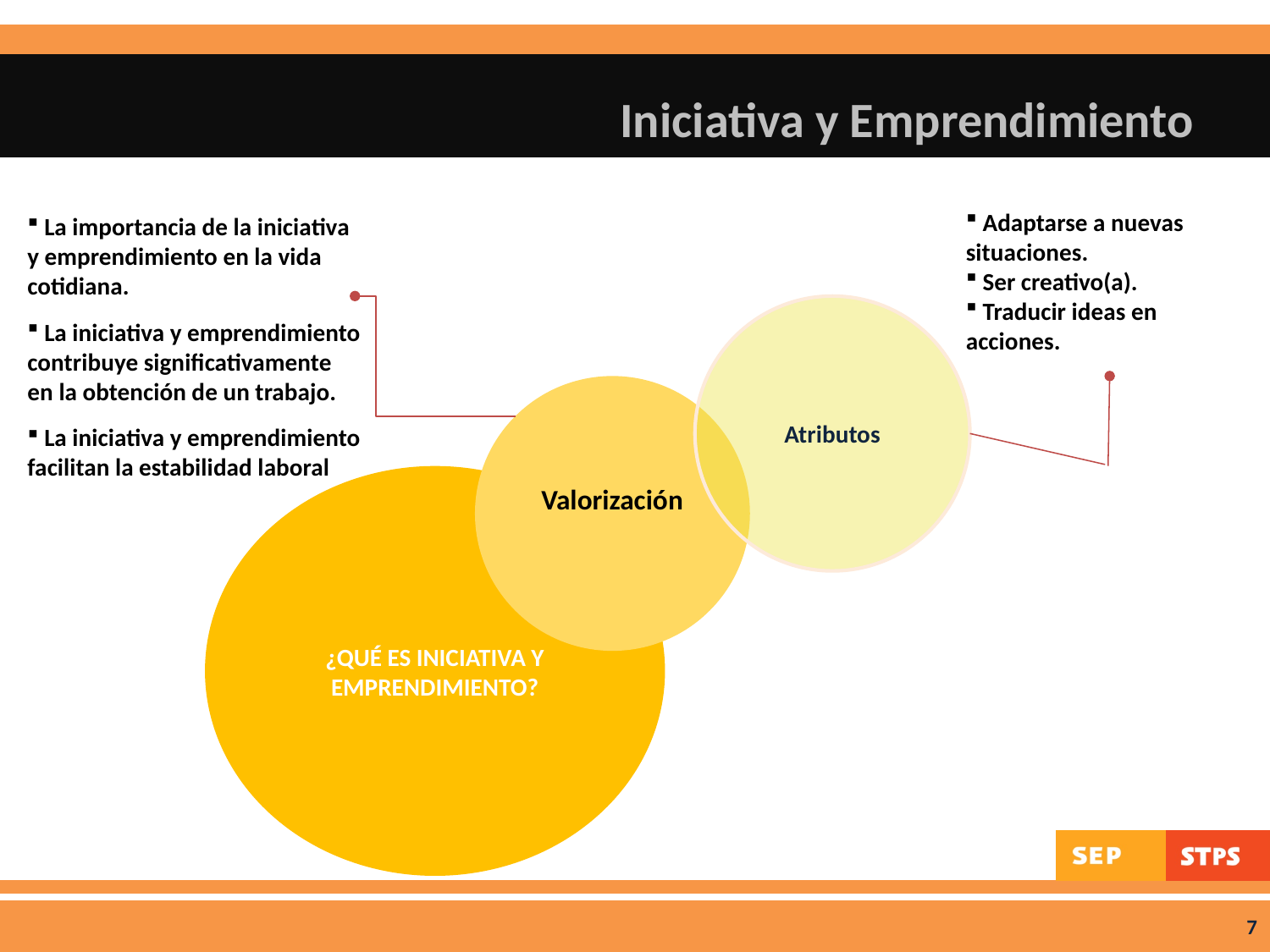

# Iniciativa y Emprendimiento
 La importancia de la iniciativa y emprendimiento en la vida cotidiana.

 La iniciativa y emprendimiento contribuye significativamente en la obtención de un trabajo.

 La iniciativa y emprendimiento facilitan la estabilidad laboral
 Adaptarse a nuevas situaciones.
 Ser creativo(a).
 Traducir ideas en acciones.
Atributos
Valorización

¿QUÉ ES Iniciativa y emprendimiento?
7